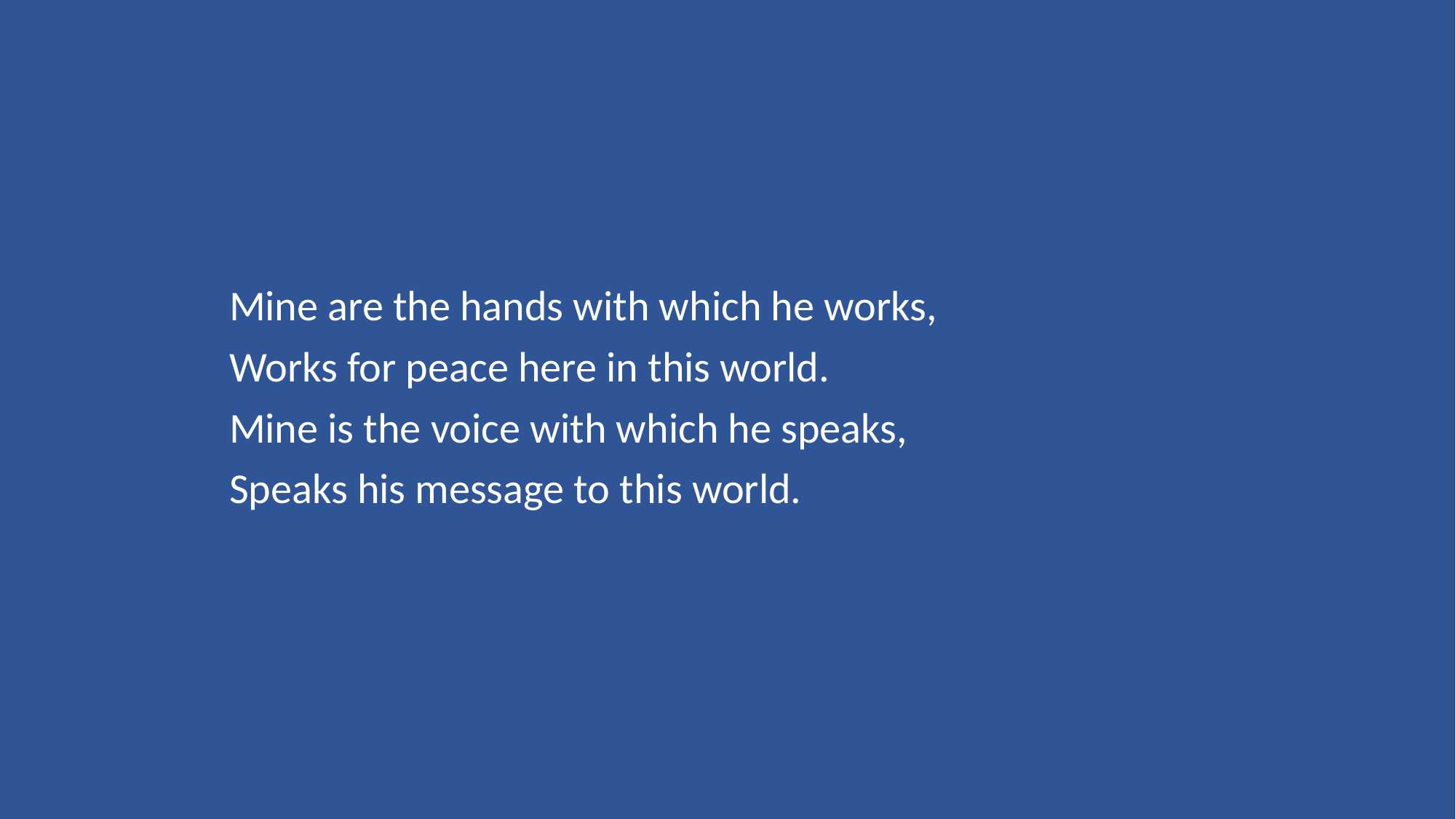

Mine are the hands with which he works,
Works for peace here in this world.
Mine is the voice with which he speaks,
Speaks his message to this world.